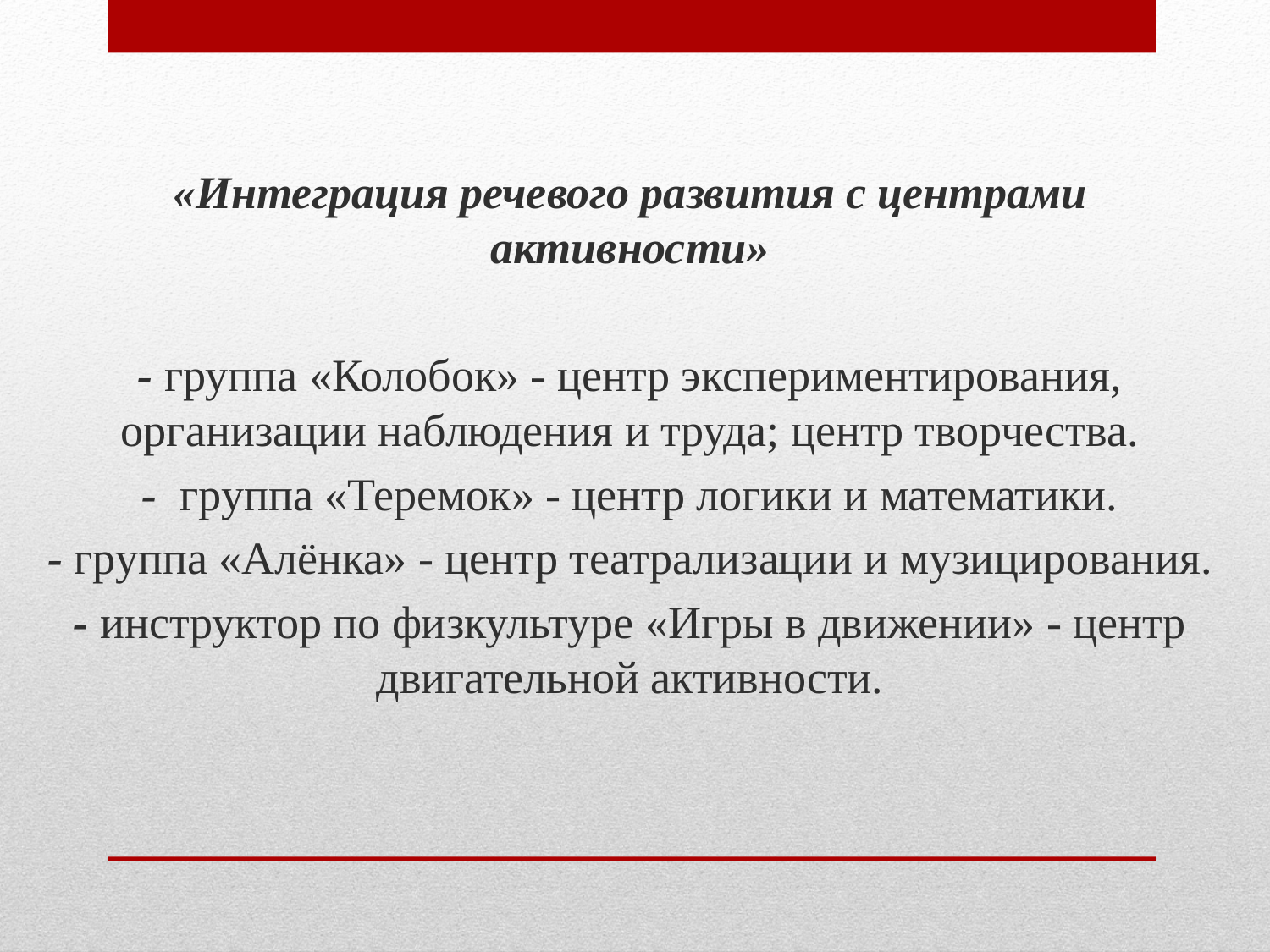

«Интеграция речевого развития с центрами активности»

- группа «Колобок» - центр экспериментирования, организации наблюдения и труда; центр творчества.
-  группа «Теремок» - центр логики и математики.
- группа «Алёнка» - центр театрализации и музицирования.
- инструктор по физкультуре «Игры в движении» - центр двигательной активности.